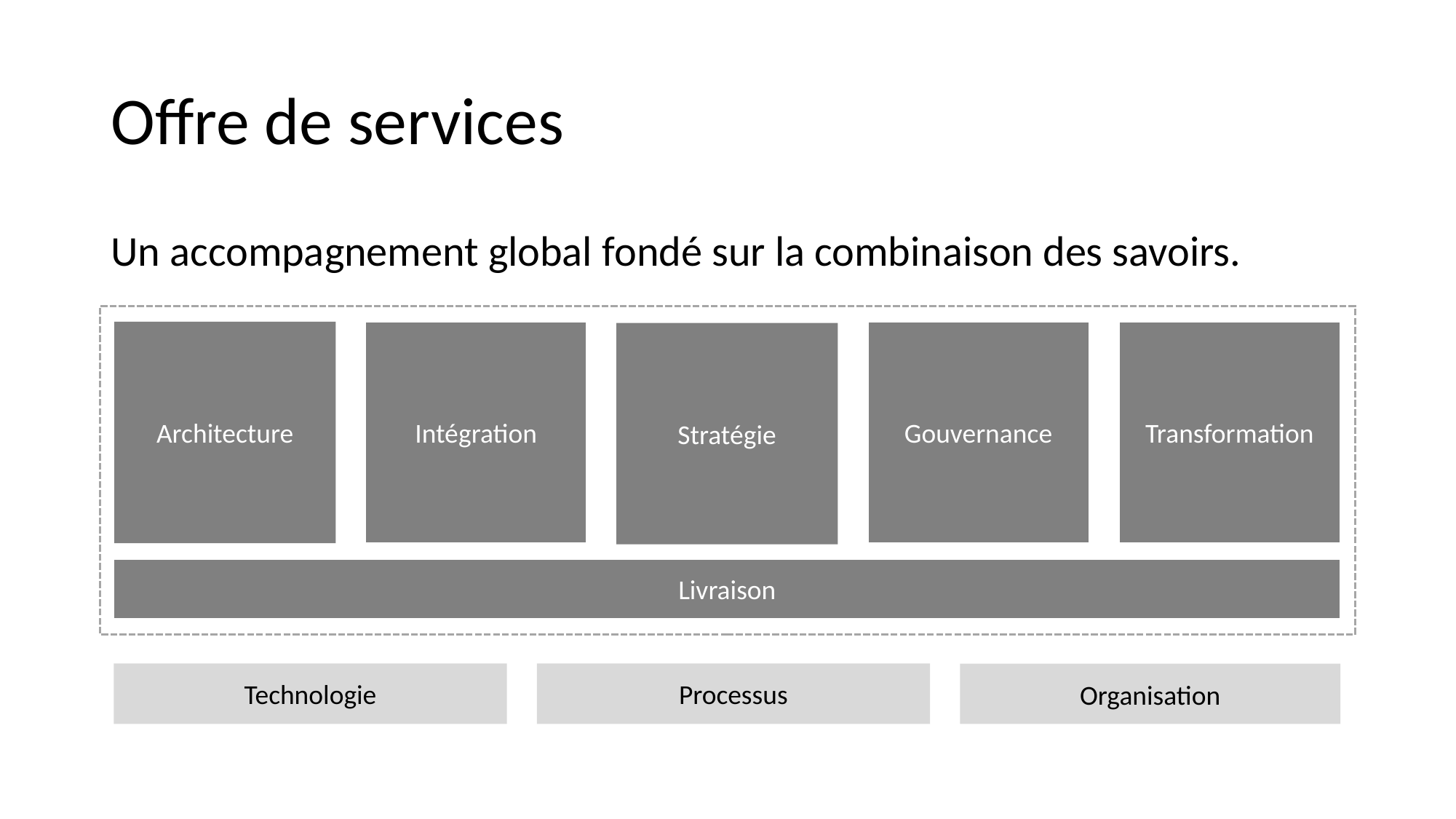

# Offre de services
Un accompagnement global fondé sur la combinaison des savoirs.

Architecture
Intégration
Gouvernance
Transformation
Stratégie
Livraison
Technologie
Processus
Organisation